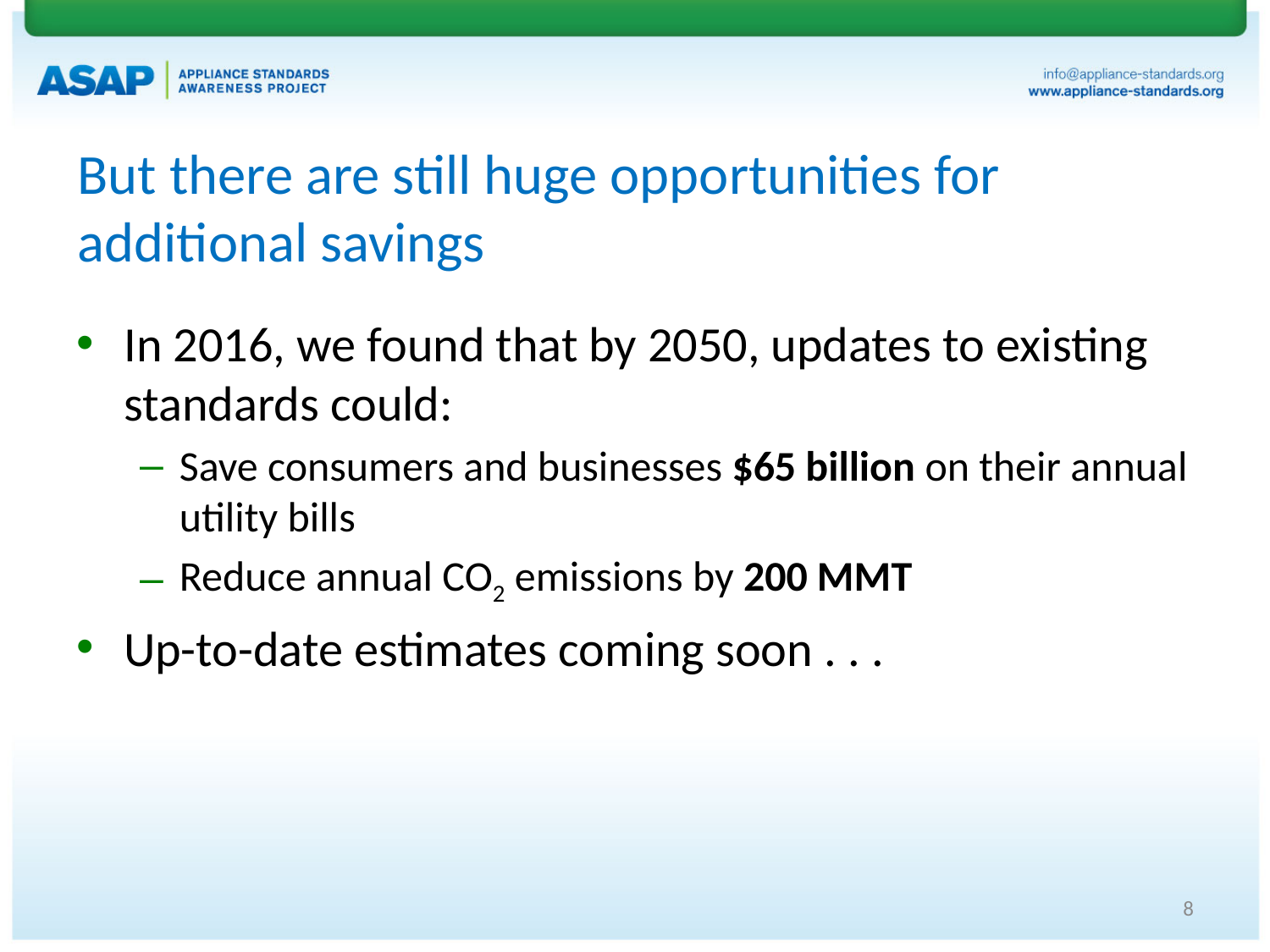

# But there are still huge opportunities for additional savings
In 2016, we found that by 2050, updates to existing standards could:
Save consumers and businesses $65 billion on their annual utility bills
Reduce annual CO2 emissions by 200 MMT
Up-to-date estimates coming soon . . .

8